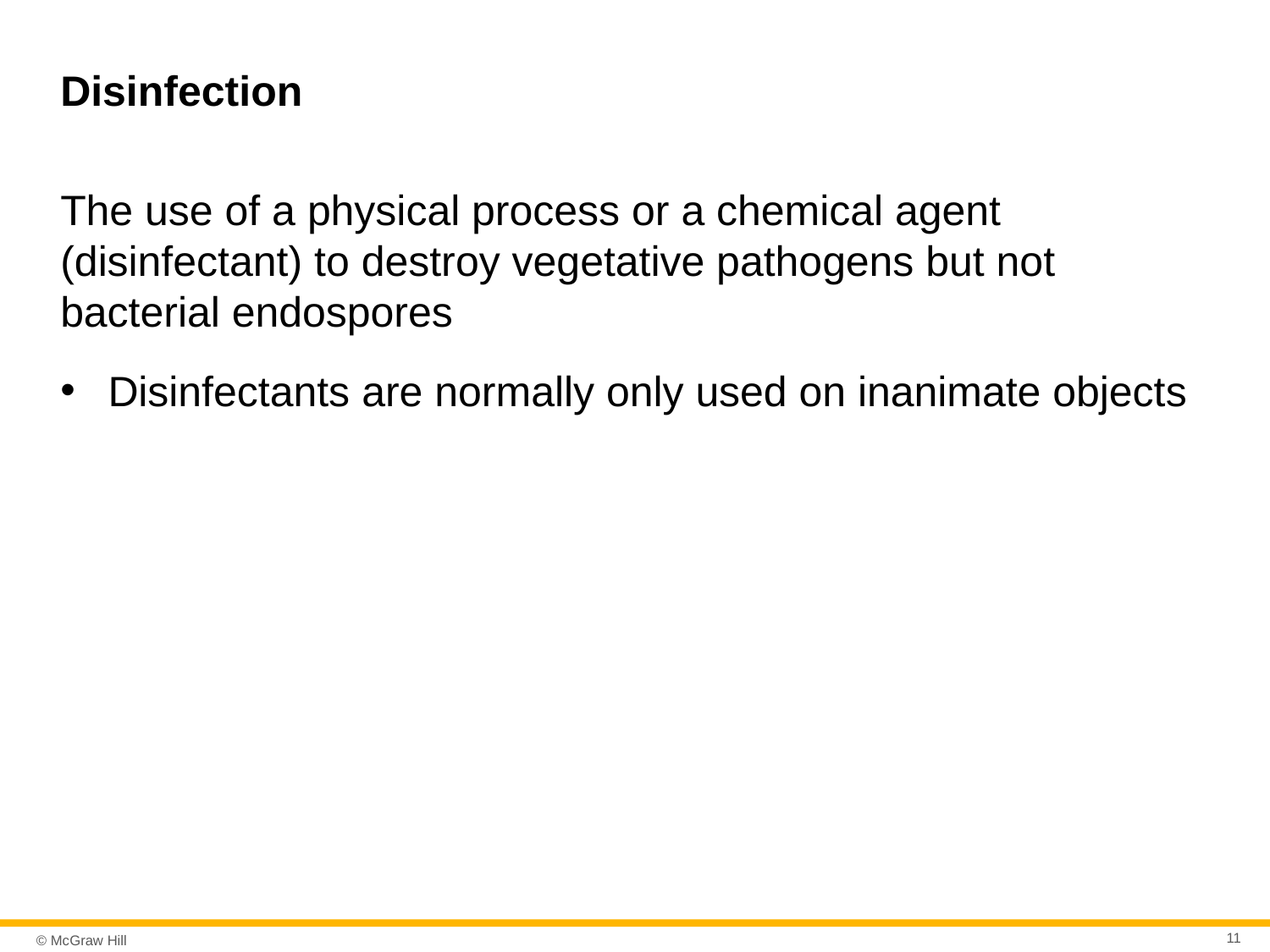

# Disinfection
The use of a physical process or a chemical agent (disinfectant) to destroy vegetative pathogens but not bacterial endospores
Disinfectants are normally only used on inanimate objects